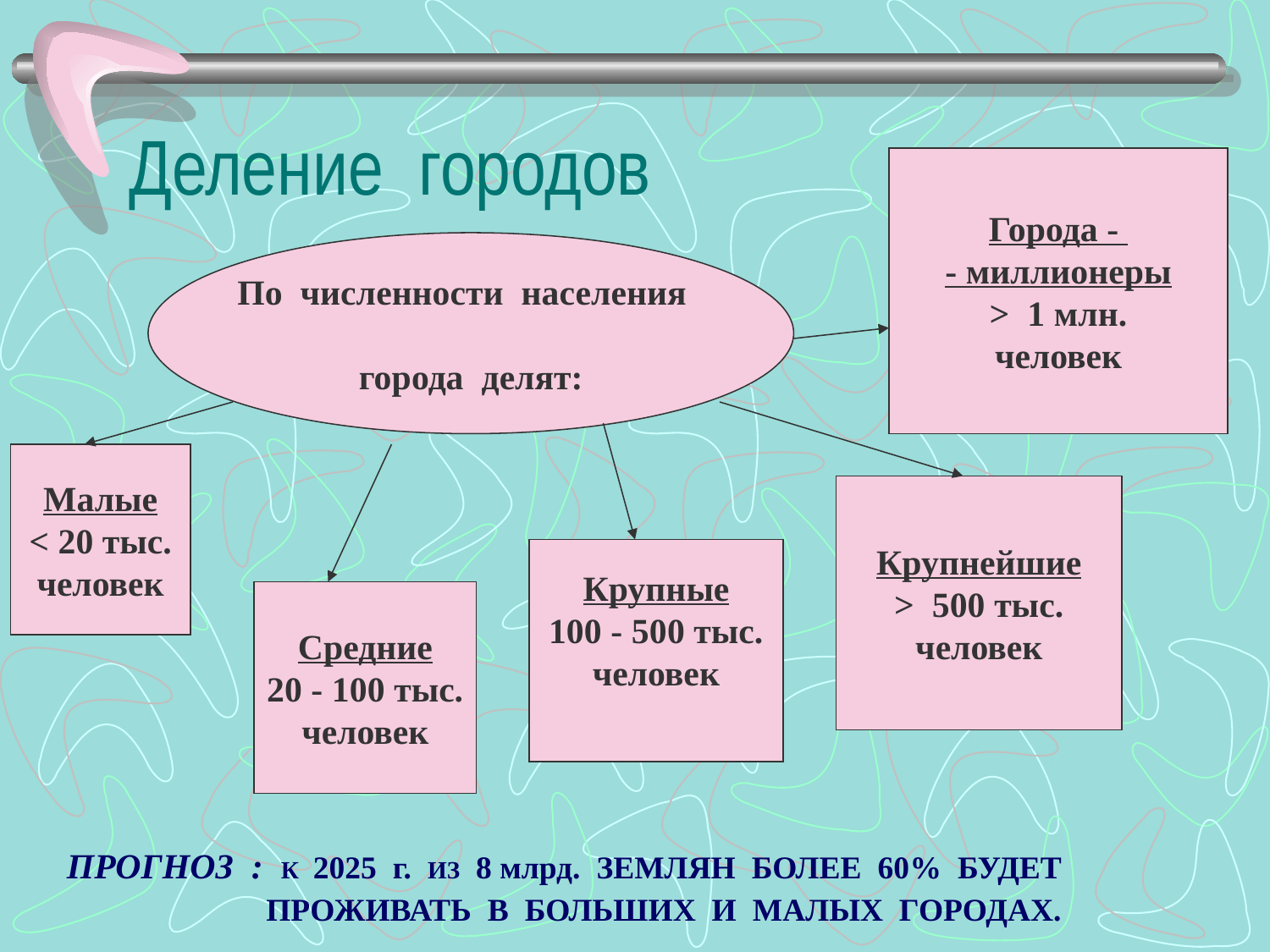

# Деление  городов
Города -
- миллионеры
>  1 млн.
человек
По  численности  населения

города  делят:

Малые
< 20 тыс.
человек

Крупнейшие
>  500 тыс.
человек
Крупные
100 - 500 тыс.
человек

Средние
20 - 100 тыс.
человек
ПРОГНОЗ  :  К  2025  г.  ИЗ  8 млрд.  ЗЕМЛЯН  БОЛЕЕ  60%  БУДЕТ
	         ПРОЖИВАТЬ  В  БОЛЬШИХ  И  МАЛЫХ  ГОРОДАХ.